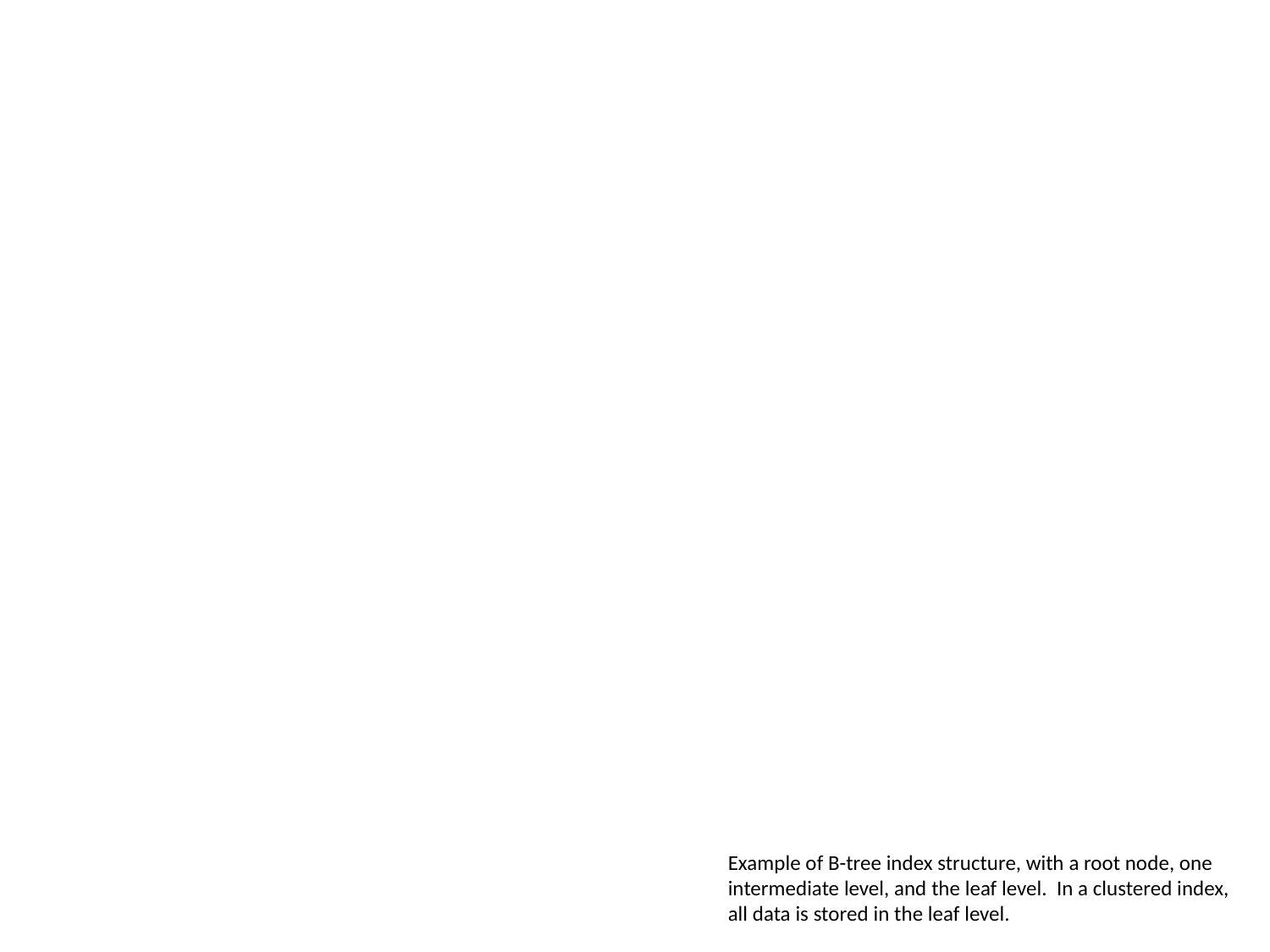

Example of B-tree index structure, with a root node, one intermediate level, and the leaf level.  In a clustered index, all data is stored in the leaf level.